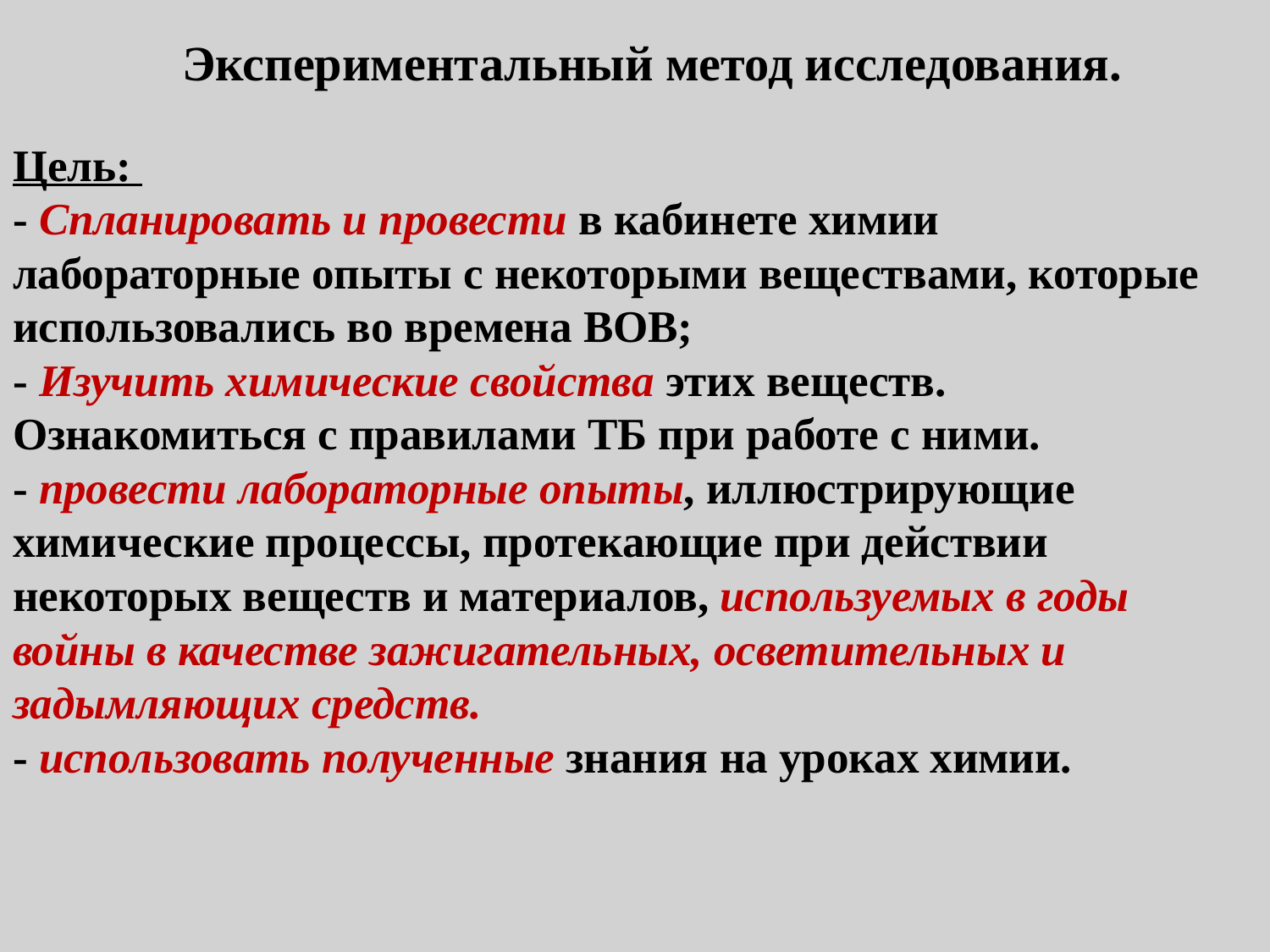

Экспериментальный метод исследования.
# Цель: - Спланировать и провести в кабинете химии лабораторные опыты с некоторыми веществами, которые использовались во времена ВОВ; - Изучить химические свойства этих веществ. Ознакомиться с правилами ТБ при работе с ними. - провести лабораторные опыты, иллюстрирующие химические процессы, протекающие при действии некоторых веществ и материалов, используемых в годы войны в качестве зажигательных, осветительных и задымляющих средств. - использовать полученные знания на уроках химии.